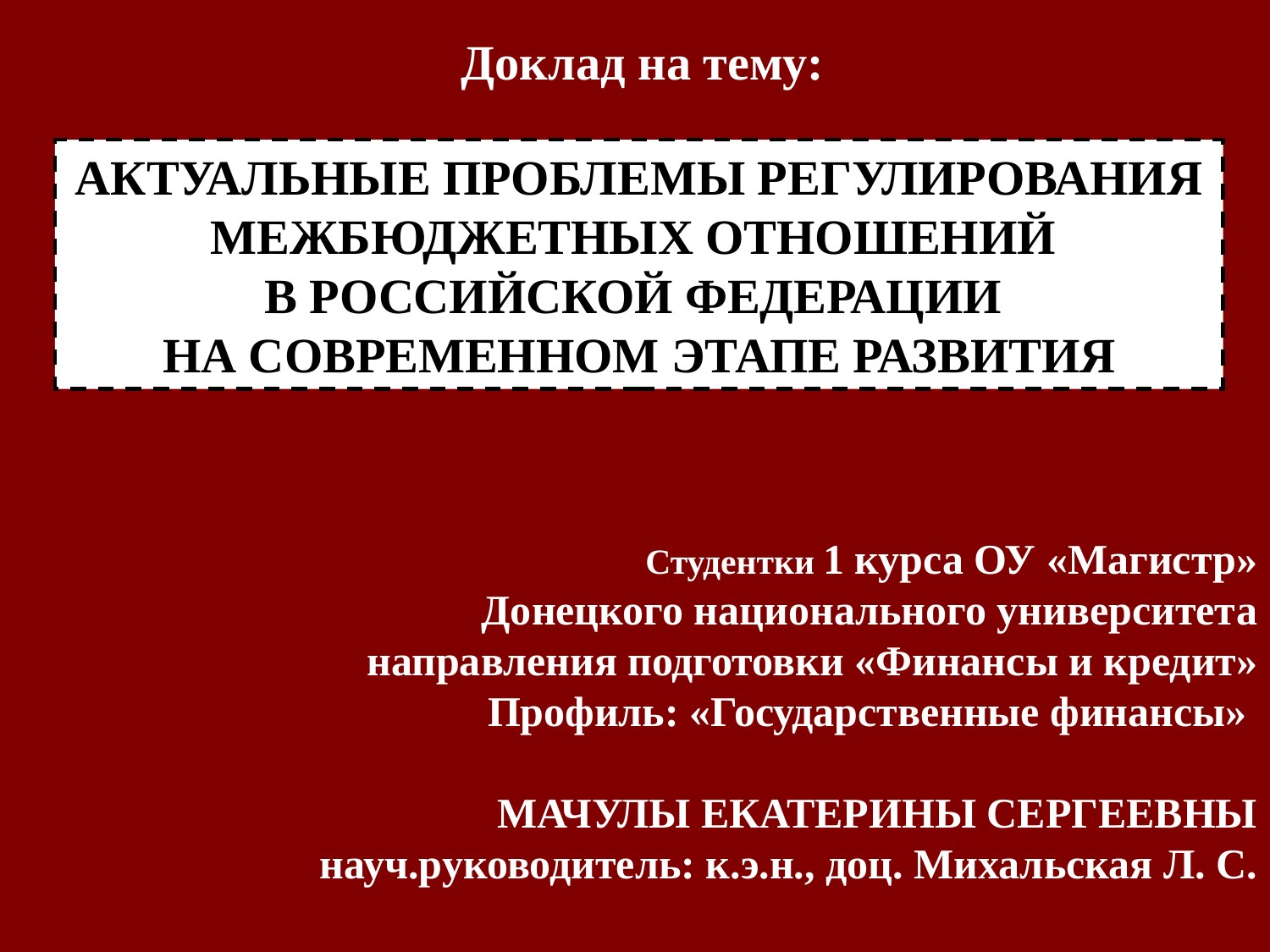

Доклад на тему:
АКТУАЛЬНЫЕ ПРОБЛЕМЫ РЕГУЛИРОВАНИЯ МЕЖБЮДЖЕТНЫХ ОТНОШЕНИЙ
В РОССИЙСКОЙ ФЕДЕРАЦИИ
НА СОВРЕМЕННОМ ЭТАПЕ РАЗВИТИЯ
Студентки 1 курса ОУ «Магистр»
Донецкого национального университета
направления подготовки «Финансы и кредит»
Профиль: «Государственные финансы»

МАЧУЛЫ ЕКАТЕРИНЫ СЕРГЕЕВНЫ
науч.руководитель: к.э.н., доц. Михальская Л. С.